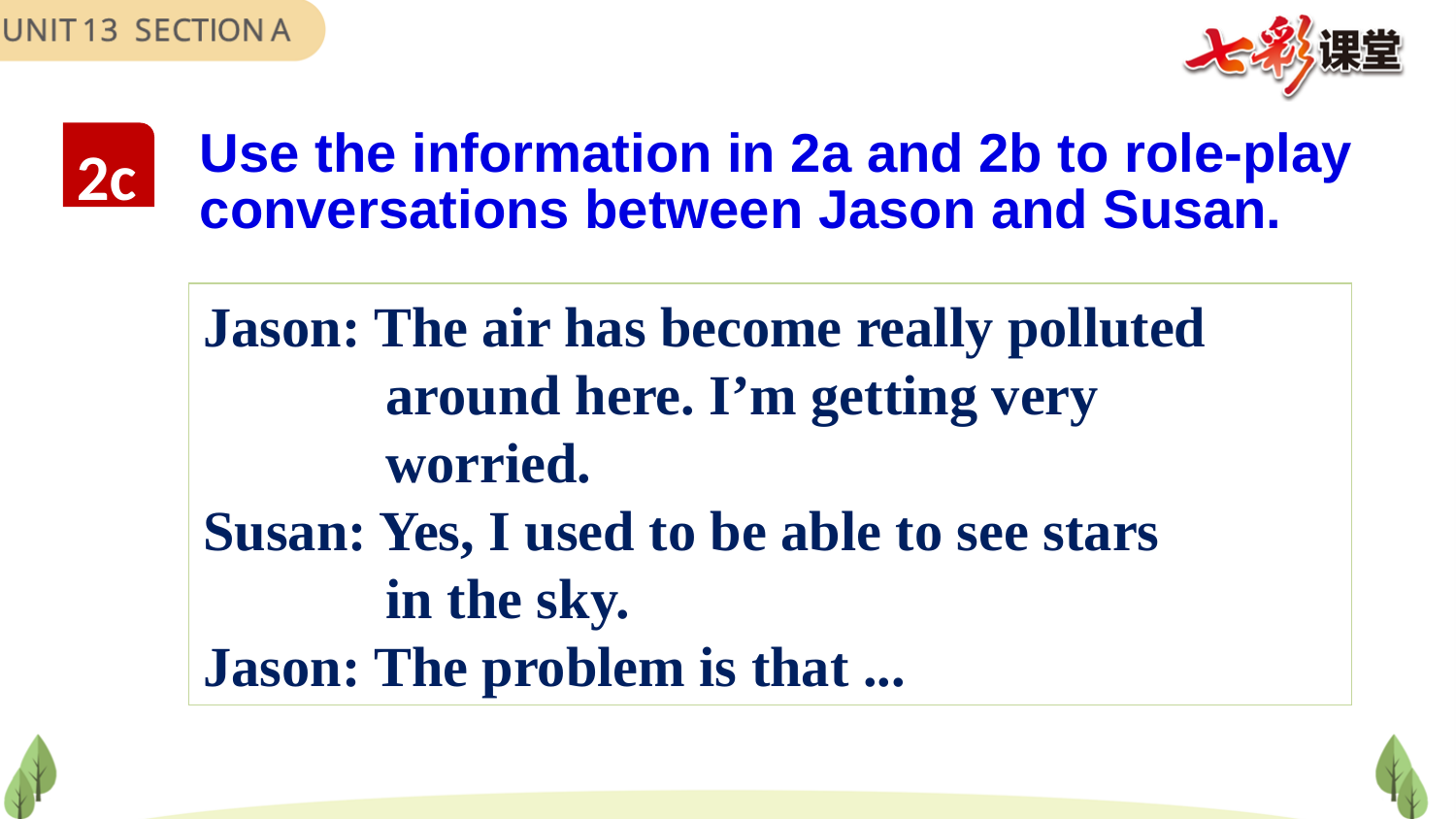

2c
Use the information in 2a and 2b to role-play conversations between Jason and Susan.
Jason: The air has become really polluted
             around here. I’m getting very
             worried.
Susan: Yes, I used to be able to see stars
             in the sky.
Jason: The problem is that ...